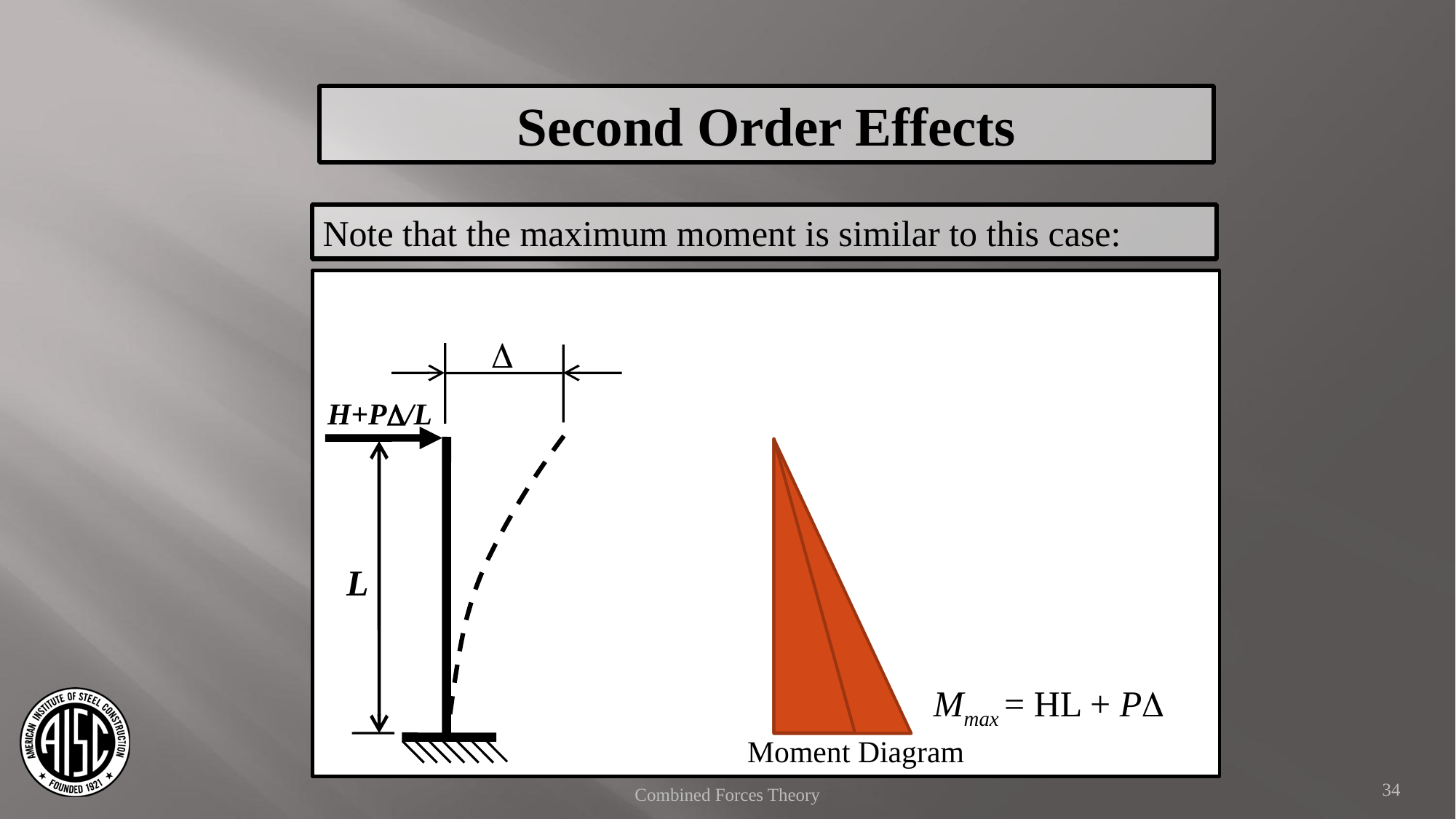

Second Order Effects
Note that the maximum moment is similar to this case:

Δ

H+PΔ/L

L

Mmax = HL + PΔ
Moment Diagram

34
Combined Forces Theory